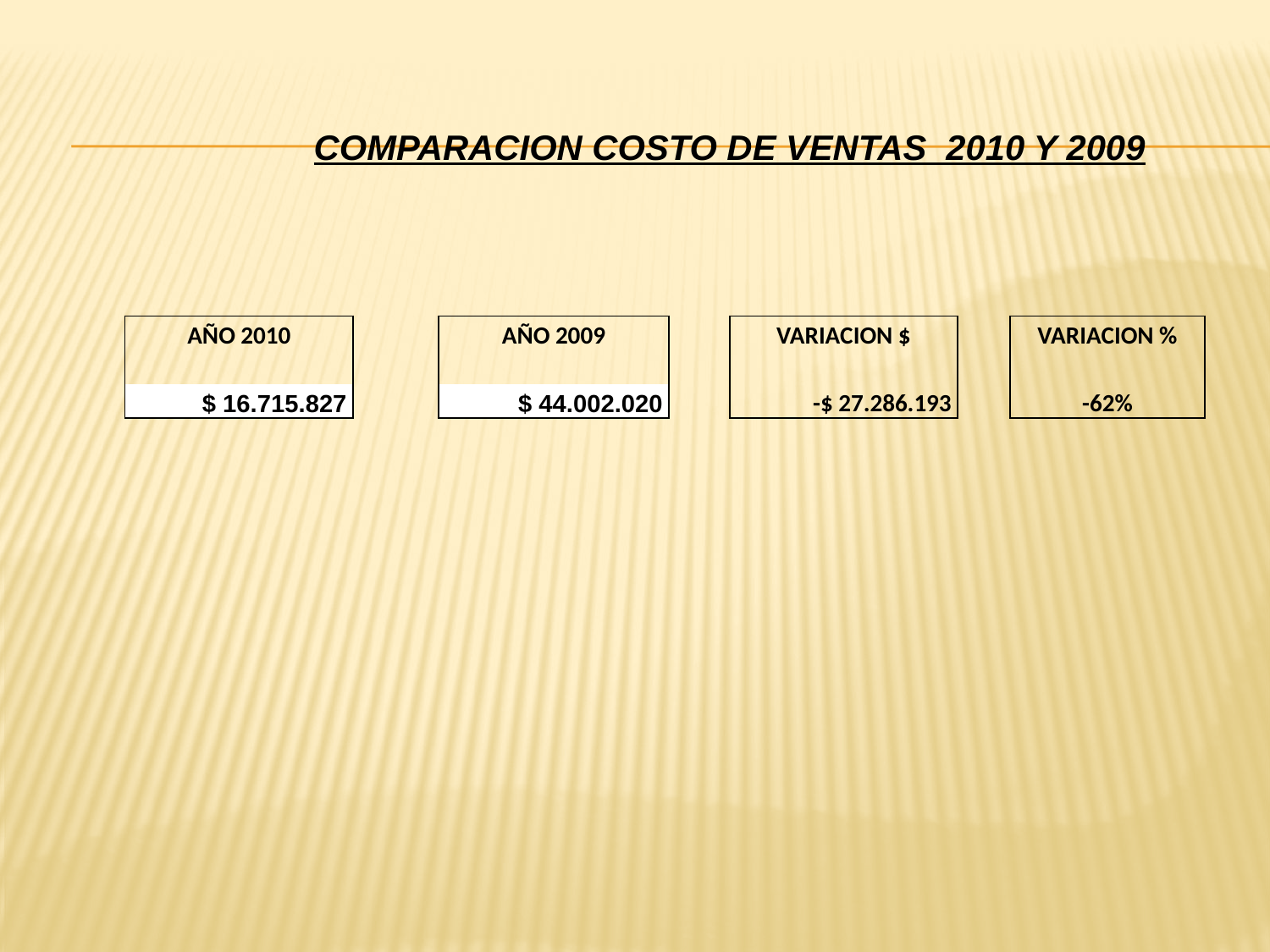

COMPARACION COSTO DE VENTAS  2010 Y 2009
| AÑO 2010 |  | AÑO 2009 |  | VARIACION $ |  | VARIACION % |
| --- | --- | --- | --- | --- | --- | --- |
|  |  |  |  |  |  |  |
| $ 16.715.827 |  | $ 44.002.020 |  | -$ 27.286.193 |  | -62% |
|  |  |  |  |  |  |  |